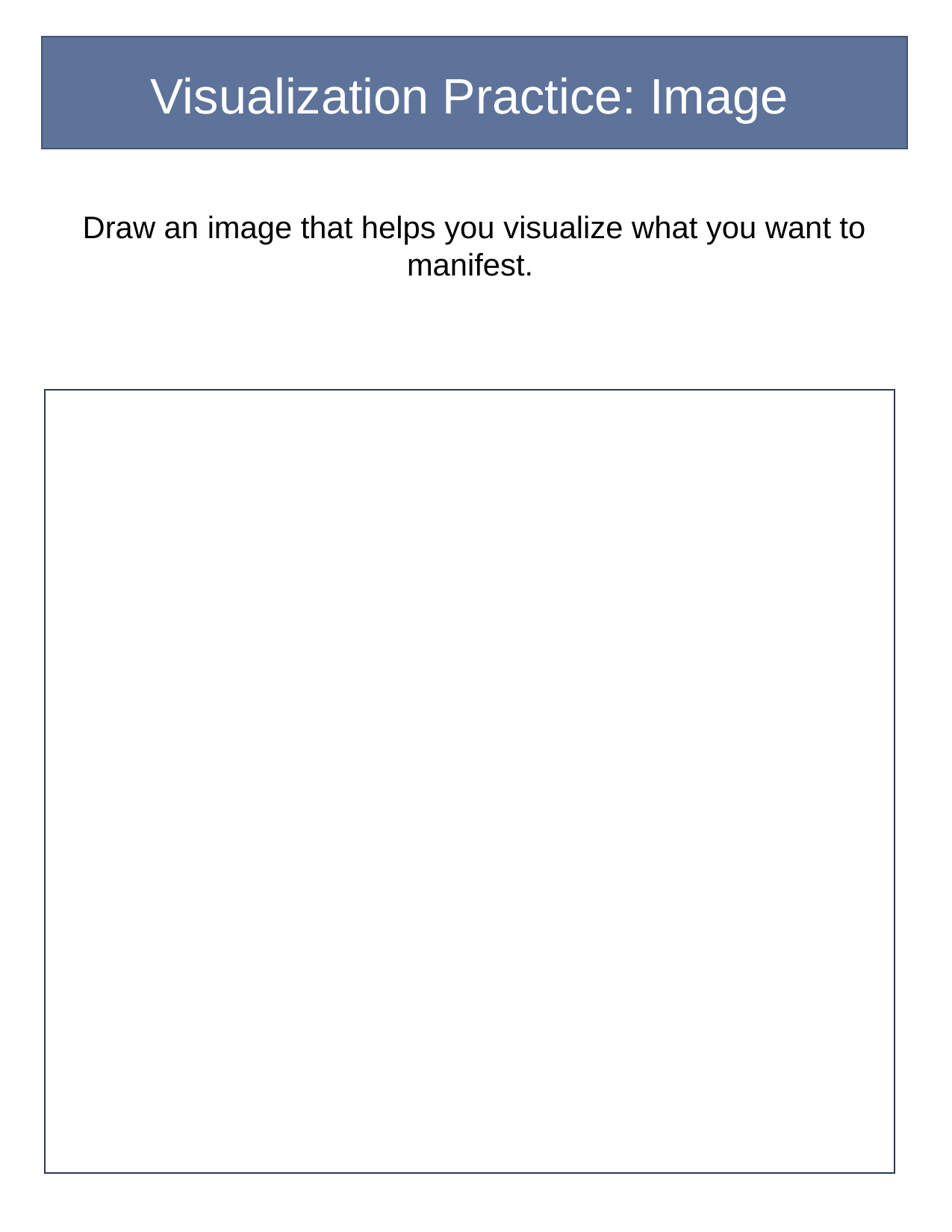

Visualization Practice: Image
Draw an image that helps you visualize what you want to manifest.